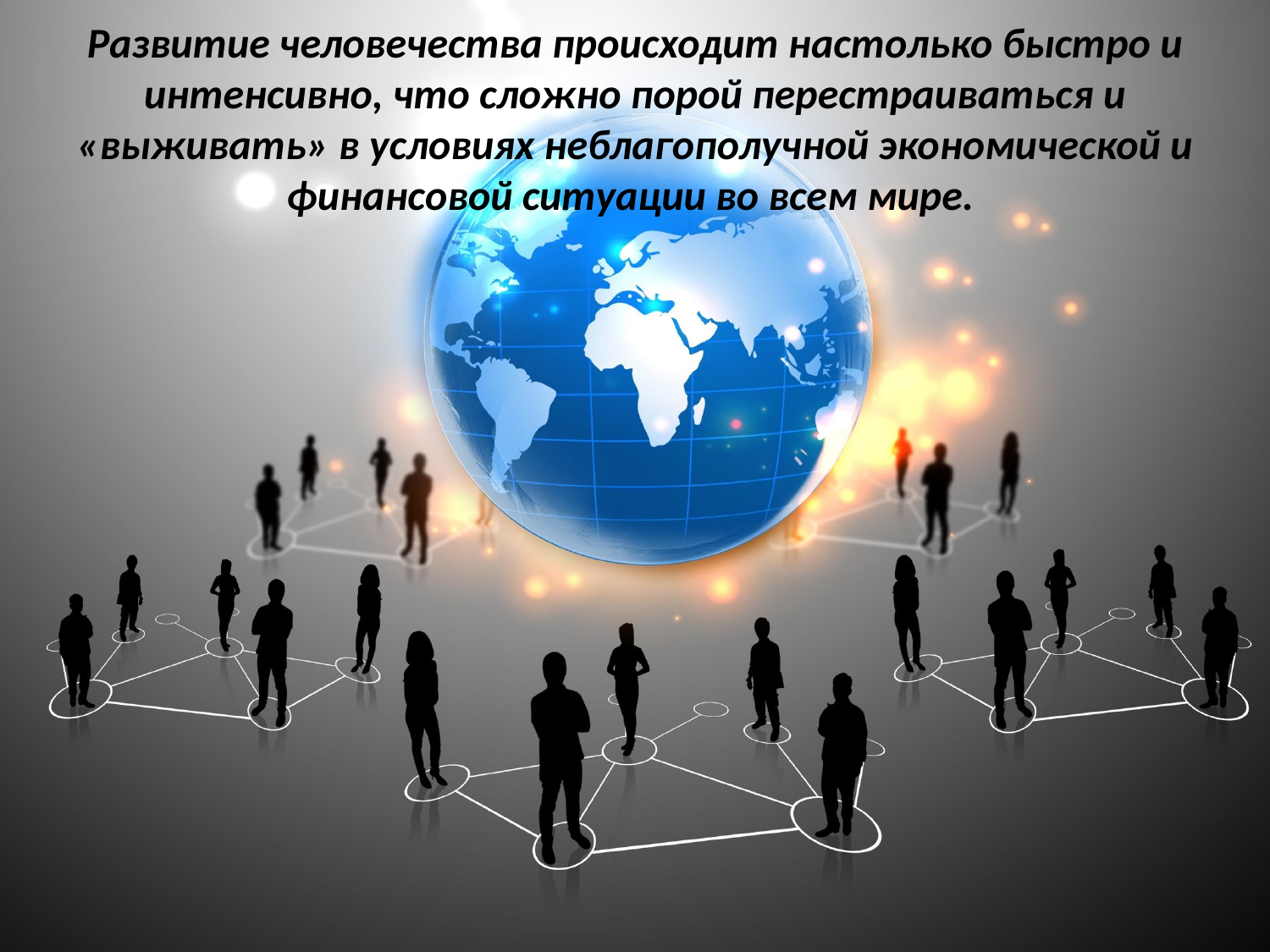

# Развитие человечества происходит настолько быстро и интенсивно, что сложно порой перестраиваться и «выживать» в условиях неблагополучной экономической и финансовой ситуации во всем мире.